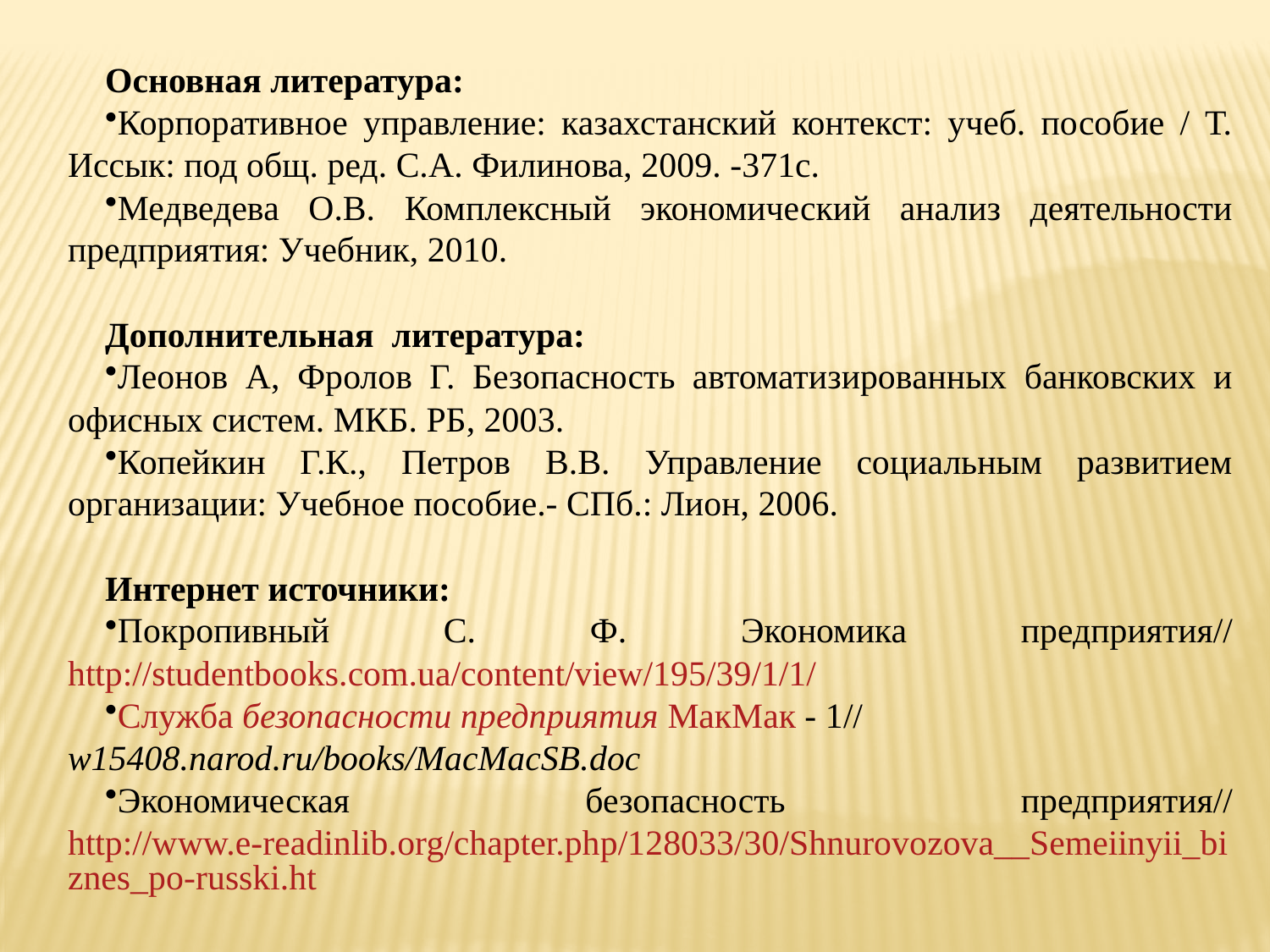

Основная литература:
Корпоративное управление: казахстанский контекст: учеб. пособие / Т. Иссык: под общ. ред. С.А. Филинова, 2009. -371с.
Медведева О.В. Комплексный экономический анализ деятельности предприятия: Учебник, 2010.

Дополнительная  литература:
Леонов А, Фролов Г. Безопасность автоматизированных банковских и офисных систем. МКБ. РБ, 2003.
Копейкин Г.К., Петров В.В. Управление социальным развитием организации: Учебное пособие.- СПб.: Лион, 2006.

Интернет источники:
Покропивный С. Ф. Экономика предприятия// http://studentbooks.com.ua/content/view/195/39/1/1/
Служба безопасности предприятия МакМак - 1// w15408.narod.ru/books/MacMacSB.doc
Экономическая безопасность предприятия// http://www.e-readinlib.org/chapter.php/128033/30/Shnurovozova__Semeiinyii_biznes_po-russki.ht